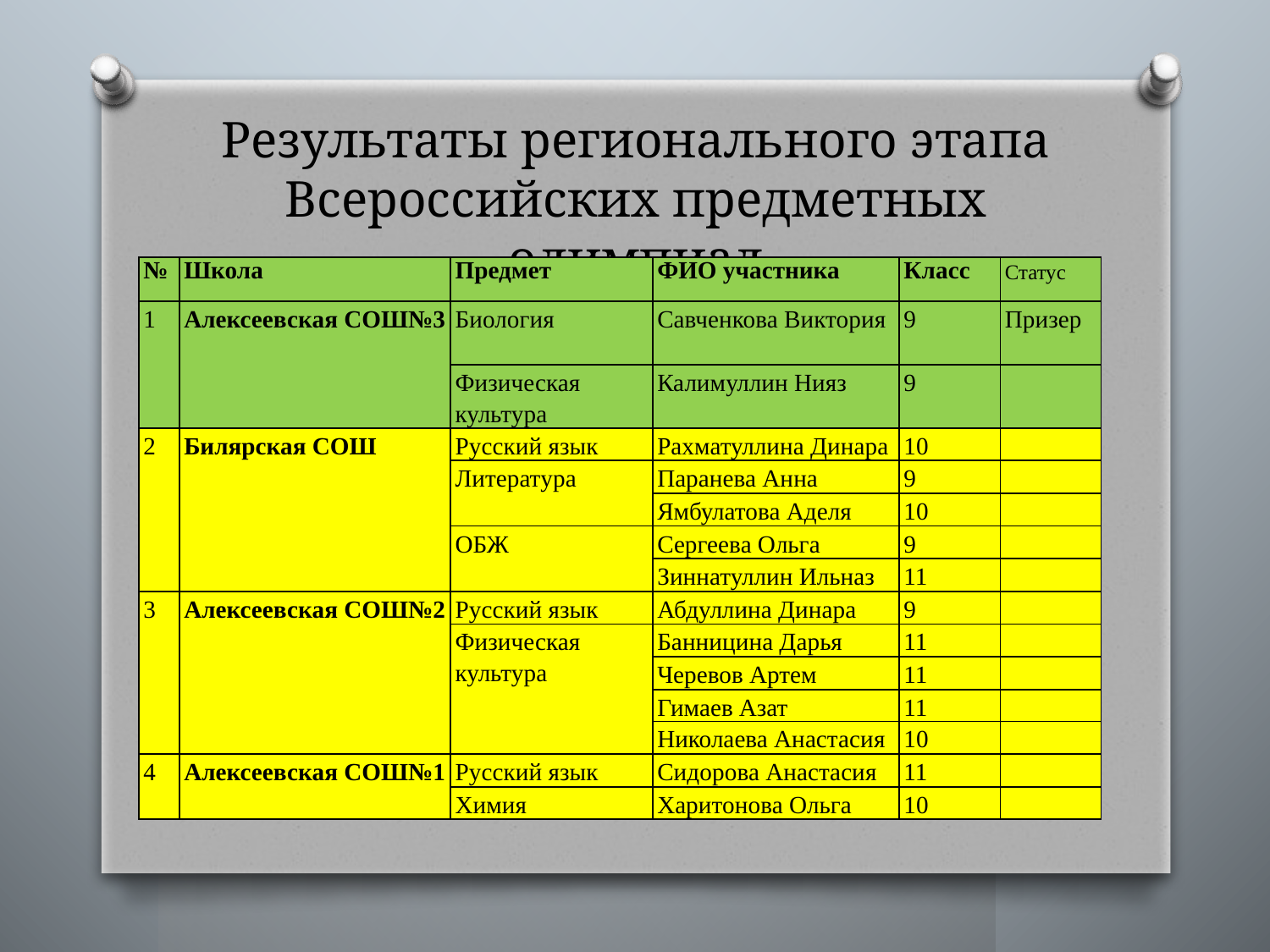

# Результаты регионального этапа Всероссийских предметных олимпиад
| № | Школа | Предмет | ФИО участника | Класс | Статус |
| --- | --- | --- | --- | --- | --- |
| 1 | Алексеевская СОШ№3 | Биология | Савченкова Виктория | 9 | Призер |
|  |  | Физическая культура | Калимуллин Нияз | 9 |  |
| 2 | Билярская СОШ | Русский язык | Рахматуллина Динара | 10 |  |
|  |  | Литература | Паранева Анна | 9 |  |
|  |  |  | Ямбулатова Аделя | 10 |  |
|  |  | ОБЖ | Сергеева Ольга | 9 |  |
|  |  |  | Зиннатуллин Ильназ | 11 |  |
| 3 | Алексеевская СОШ№2 | Русский язык | Абдуллина Динара | 9 |  |
|  |  | Физическая культура | Банницина Дарья | 11 |  |
|  |  |  | Черевов Артем | 11 |  |
|  |  |  | Гимаев Азат | 11 |  |
|  |  |  | Николаева Анастасия | 10 |  |
| 4 | Алексеевская СОШ№1 | Русский язык | Сидорова Анастасия | 11 |  |
|  |  | Химия | Харитонова Ольга | 10 |  |